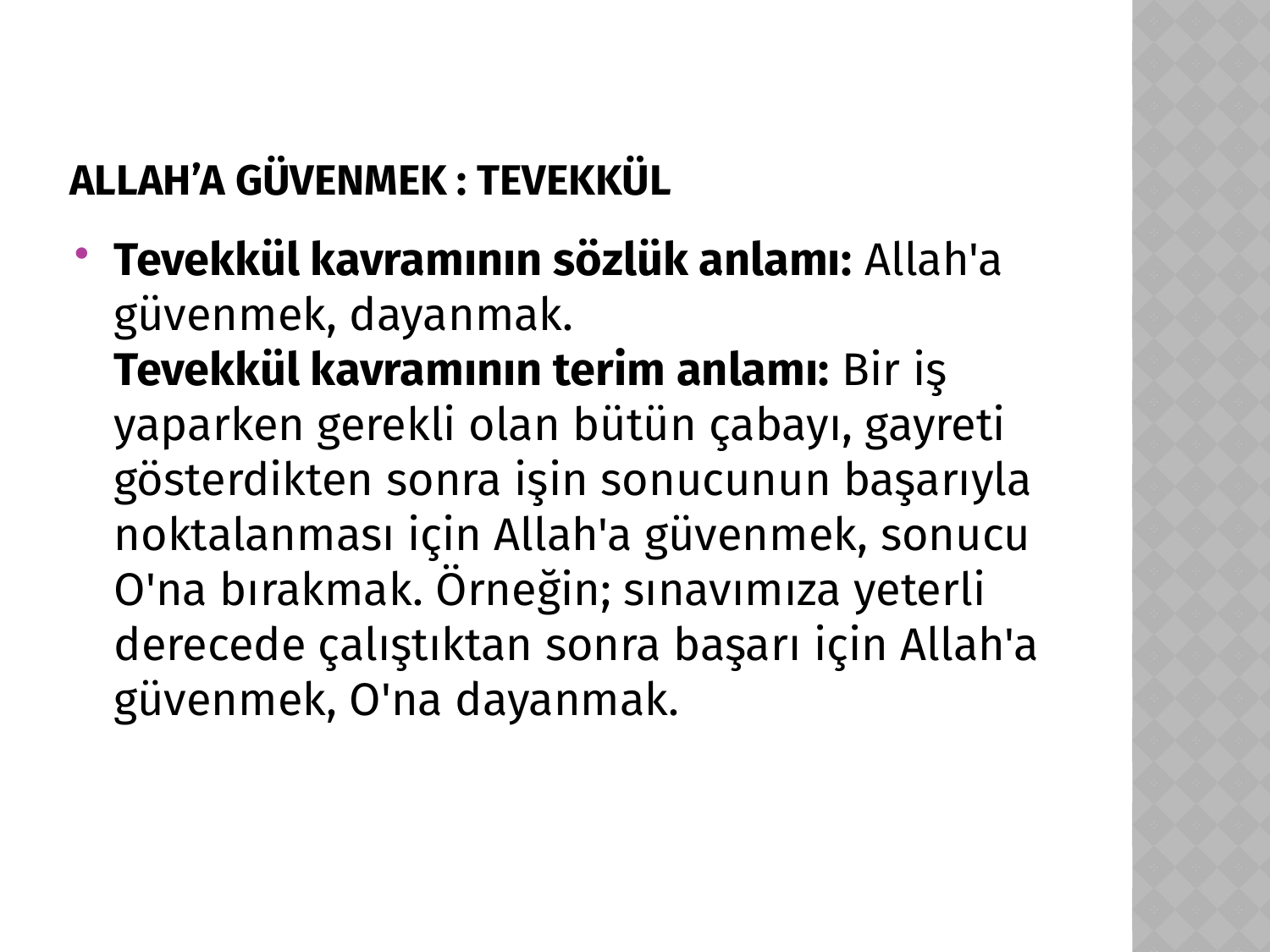

# ALLAH’A GÜVENMEK : TEVEKKÜL
Tevekkül kavramının sözlük anlamı: Allah'a güvenmek, dayanmak.
Tevekkül kavramının terim anlamı: Bir iş yaparken gerekli olan bütün çabayı, gayreti gösterdikten sonra işin sonucunun başarıyla noktalanması için Allah'a güvenmek, sonucu O'na bırakmak. Örneğin; sınavımıza yeterli derecede çalıştıktan sonra başarı için Allah'a güvenmek, O'na dayanmak.